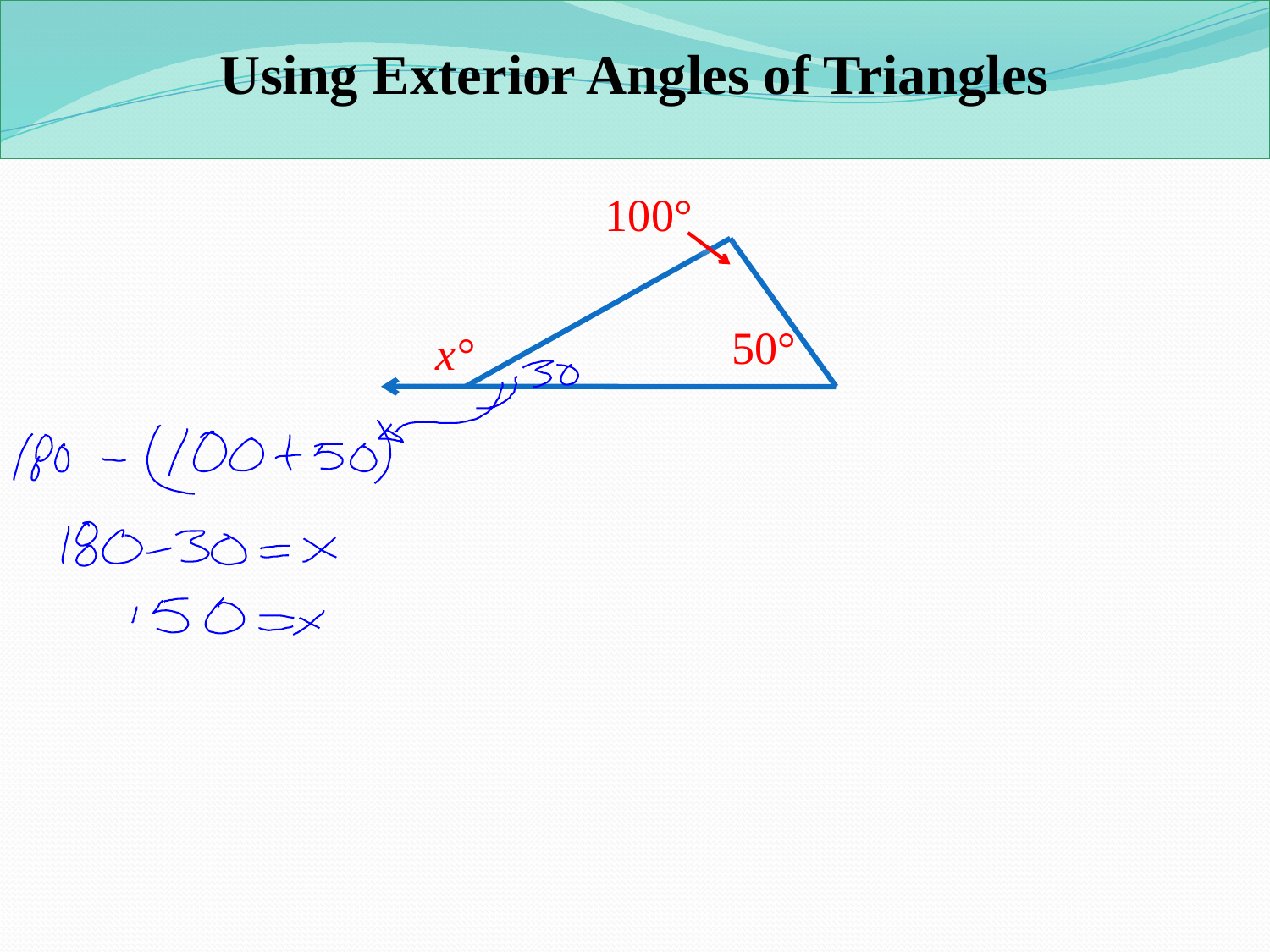

Using Exterior Angles of Triangles
100°
50°
x°